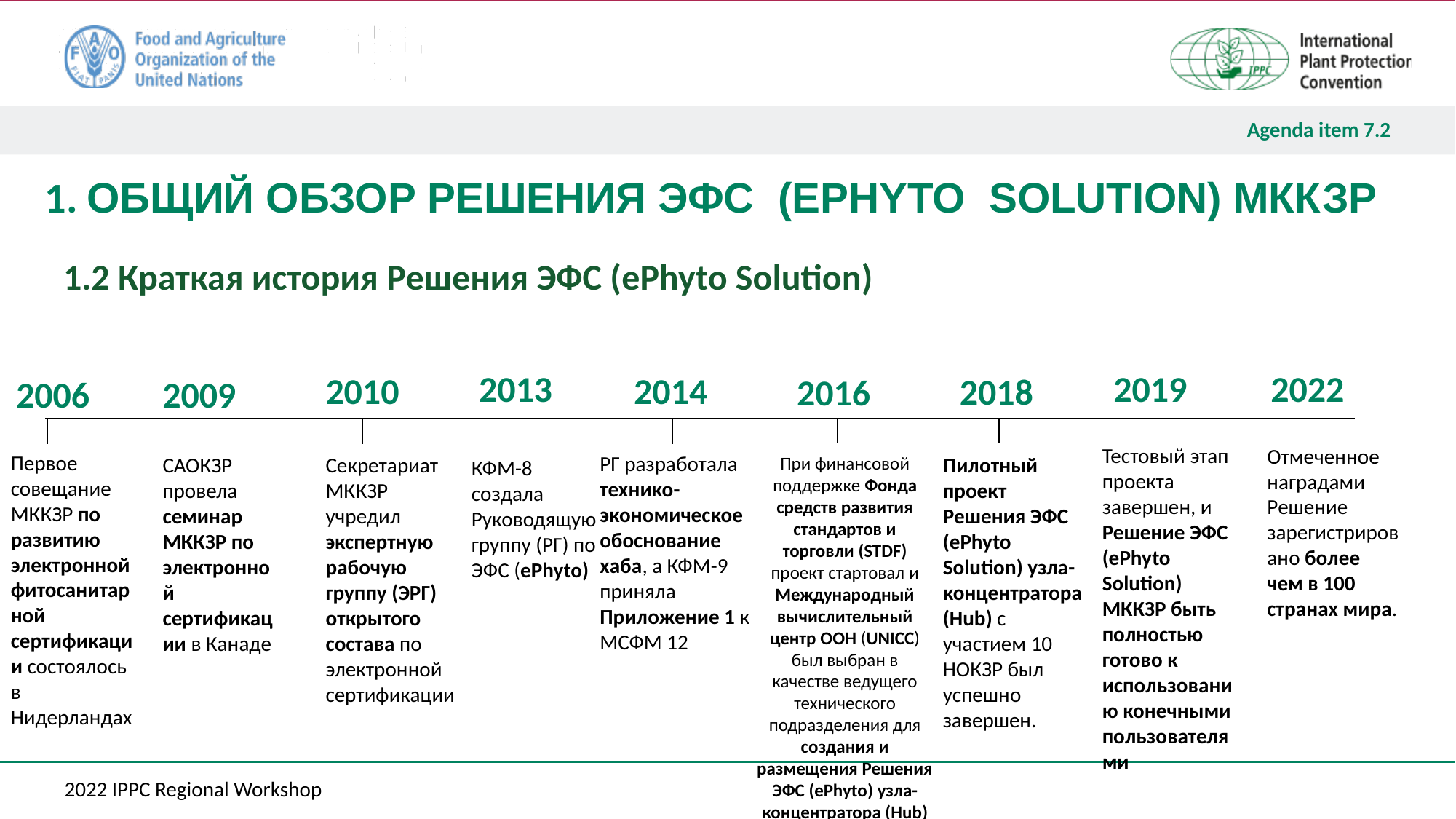

1. ОБЩИЙ ОБЗОР РЕШЕНИЯ ЭФС  (EPHYTO  SOLUTION) МККЗР

# 1.2 Краткая история Решения ЭФС (ePhyto Solution)
2022
2019
2013
2010
2014
2018
2016
2006
2009
Тестовый этап проекта завершен, и Решение ЭФС (ePhyto Solution) МККЗР быть полностью готово к использованию конечными пользователями
Отмеченное наградами Решение зарегистрировано более чем в 100 странах мира.
Первое совещание МККЗР по развитию электронной фитосанитарной сертификации состоялось в Нидерландах
РГ разработала технико-экономическое обоснование хаба, а КФМ-9 приняла Приложение 1 к МСФМ 12
САОКЗР провела семинар МККЗР по электронной сертификации в Канаде
Секретариат МККЗР учредил  экспертную рабочую группу (ЭРГ) открытого состава по электронной сертификации
При финансовой поддержке Фонда средств развития стандартов и торговли (STDF) проект стартовал и Международный вычислительный центр ООН (UNICC) был выбран в качестве ведущего технического подразделения для создания и размещения Решения ЭФС (ePhyto) узла-концентратора (Hub) и типовая национальная системы ЭФС (GeNS)
Пилотный проект Решения ЭФС (ePhyto Solution) узла-концентратора  (Hub) с участием 10 НОКЗР был успешно завершен.
КФМ-8 создала Руководящую группу (РГ) по ЭФС (ePhyto)